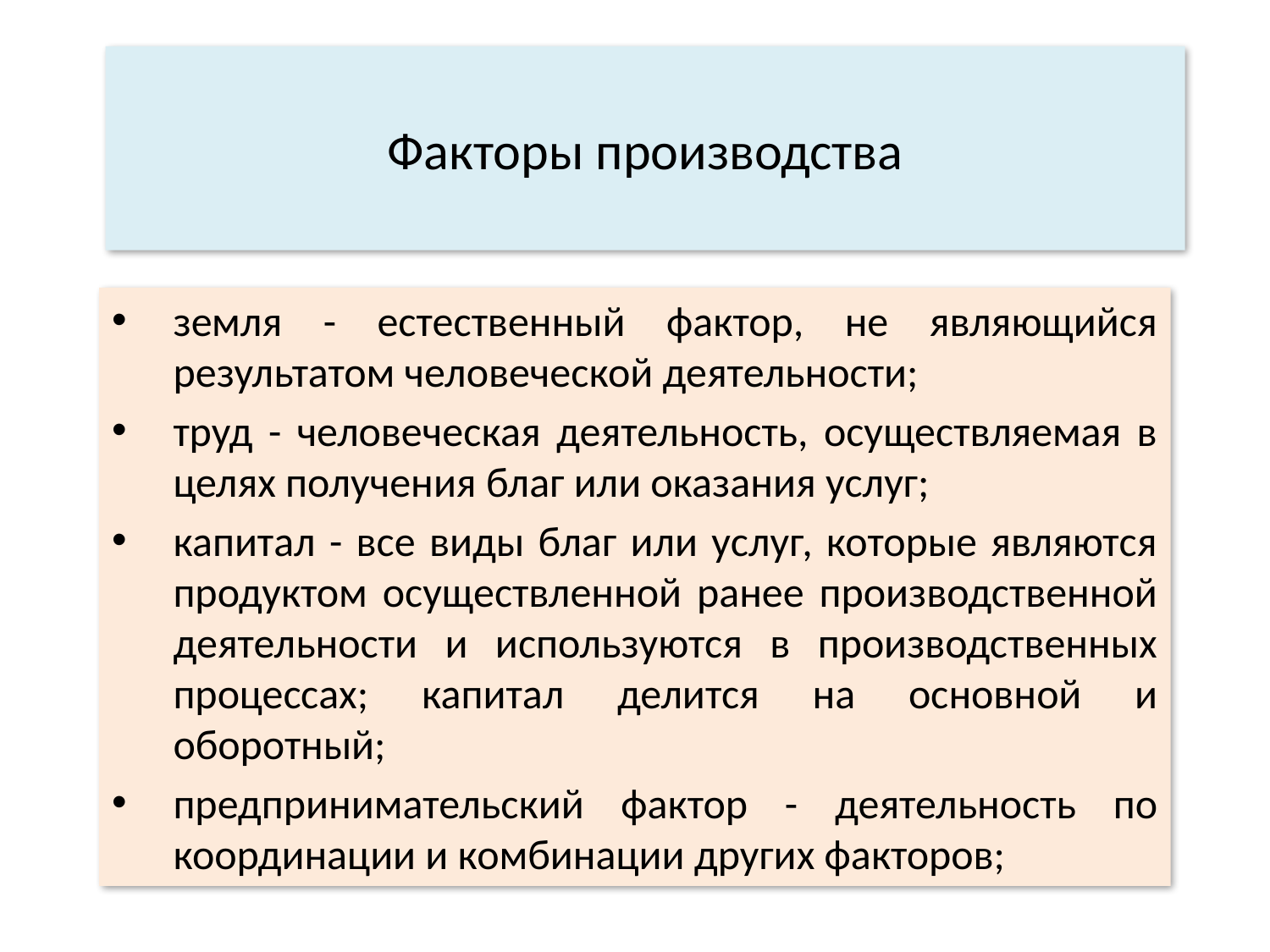

# Факторы производства
земля - естественный фактор, не являющийся результатом человеческой деятельности;
труд - человеческая деятельность, осуществляемая в целях получения благ или оказания услуг;
капитал - все виды благ или услуг, которые являются продуктом осуществленной ранее производственной деятельности и используются в производственных процессах; капитал делится на основной и оборотный;
предпринимательский фактор - деятельность по координации и комбинации других факторов;